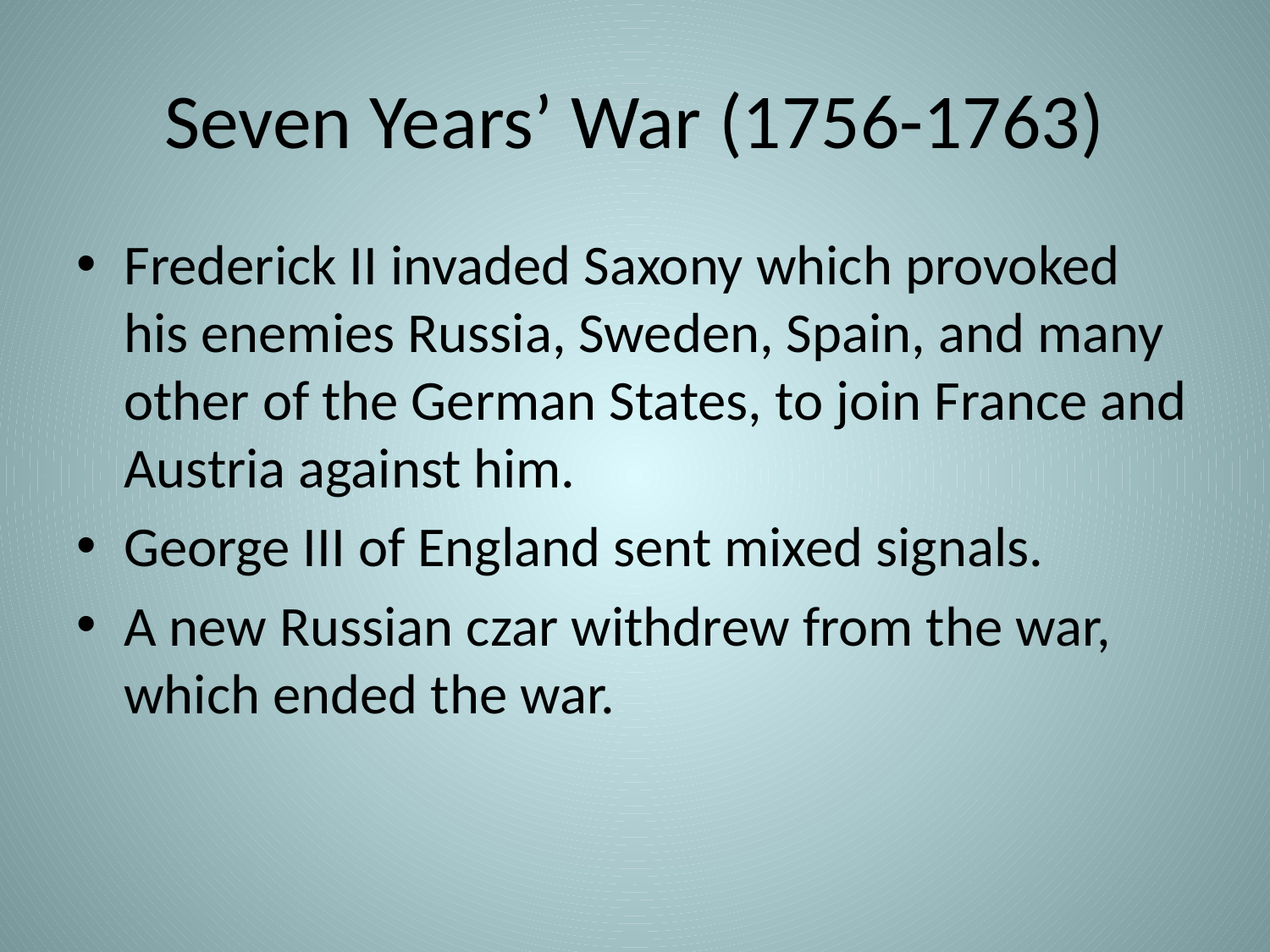

# Seven Years’ War (1756-1763)
Frederick II invaded Saxony which provoked his enemies Russia, Sweden, Spain, and many other of the German States, to join France and Austria against him.
George III of England sent mixed signals.
A new Russian czar withdrew from the war, which ended the war.